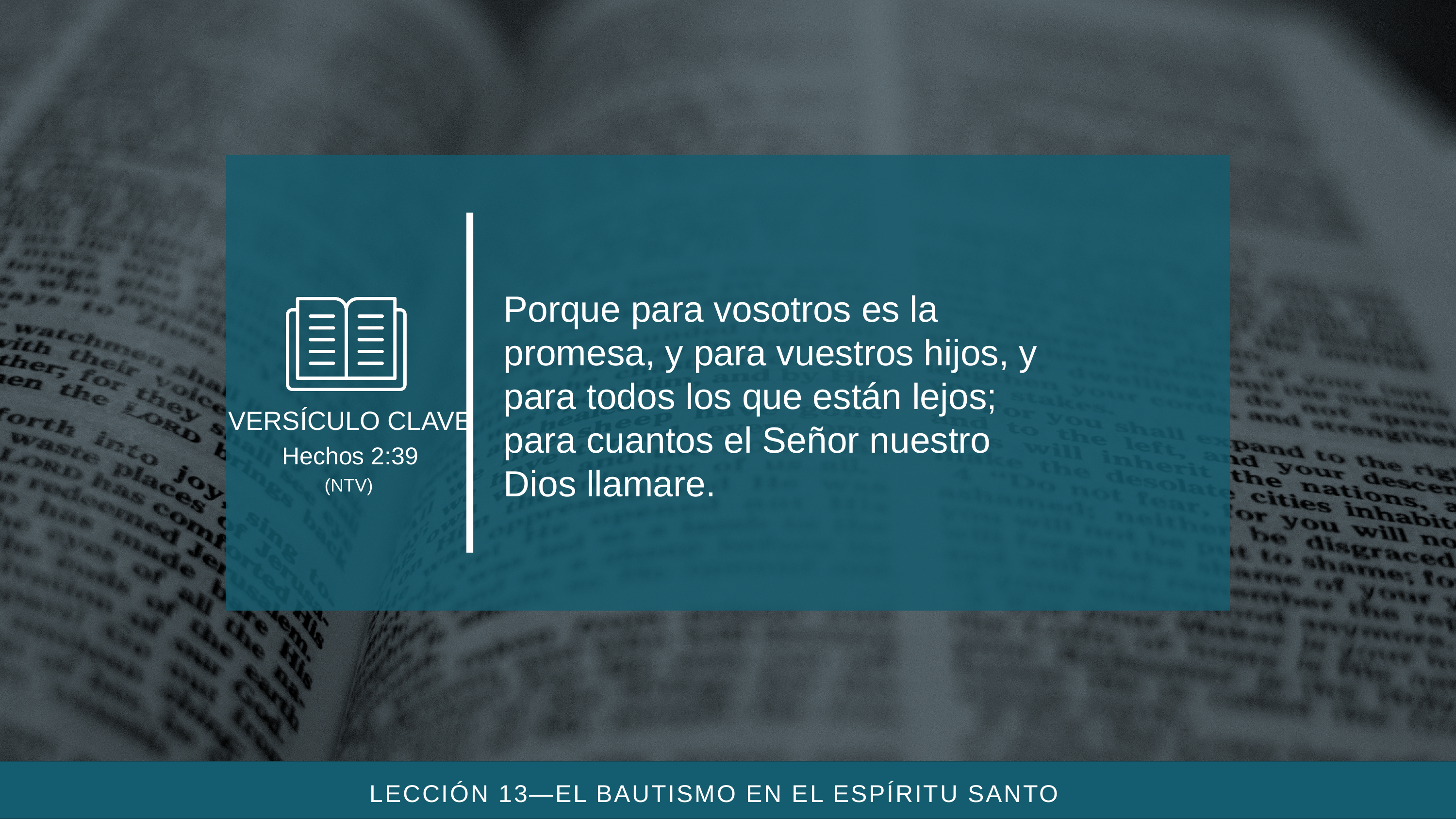

Porque para vosotros es la promesa, y para vuestros hijos, y para todos los que están lejos; para cuantos el Señor nuestro Dios llamare.
(NTV)